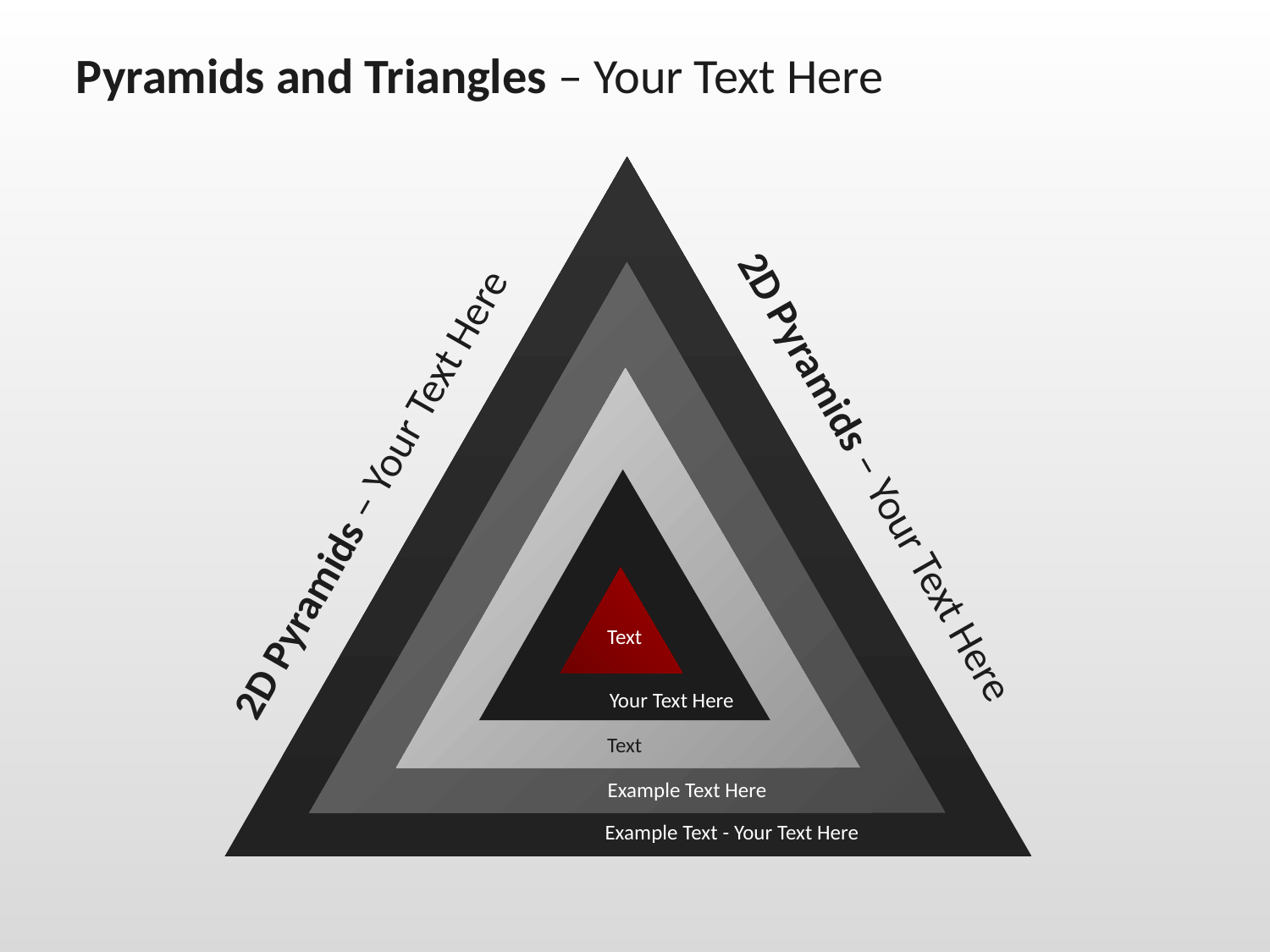

Pyramids and Triangles – Your Text Here

2D Pyramids – Your Text Here
2D Pyramids – Your Text Here
Text
Your Text Here
Text
Example Text Here
Example Text - Your Text Here